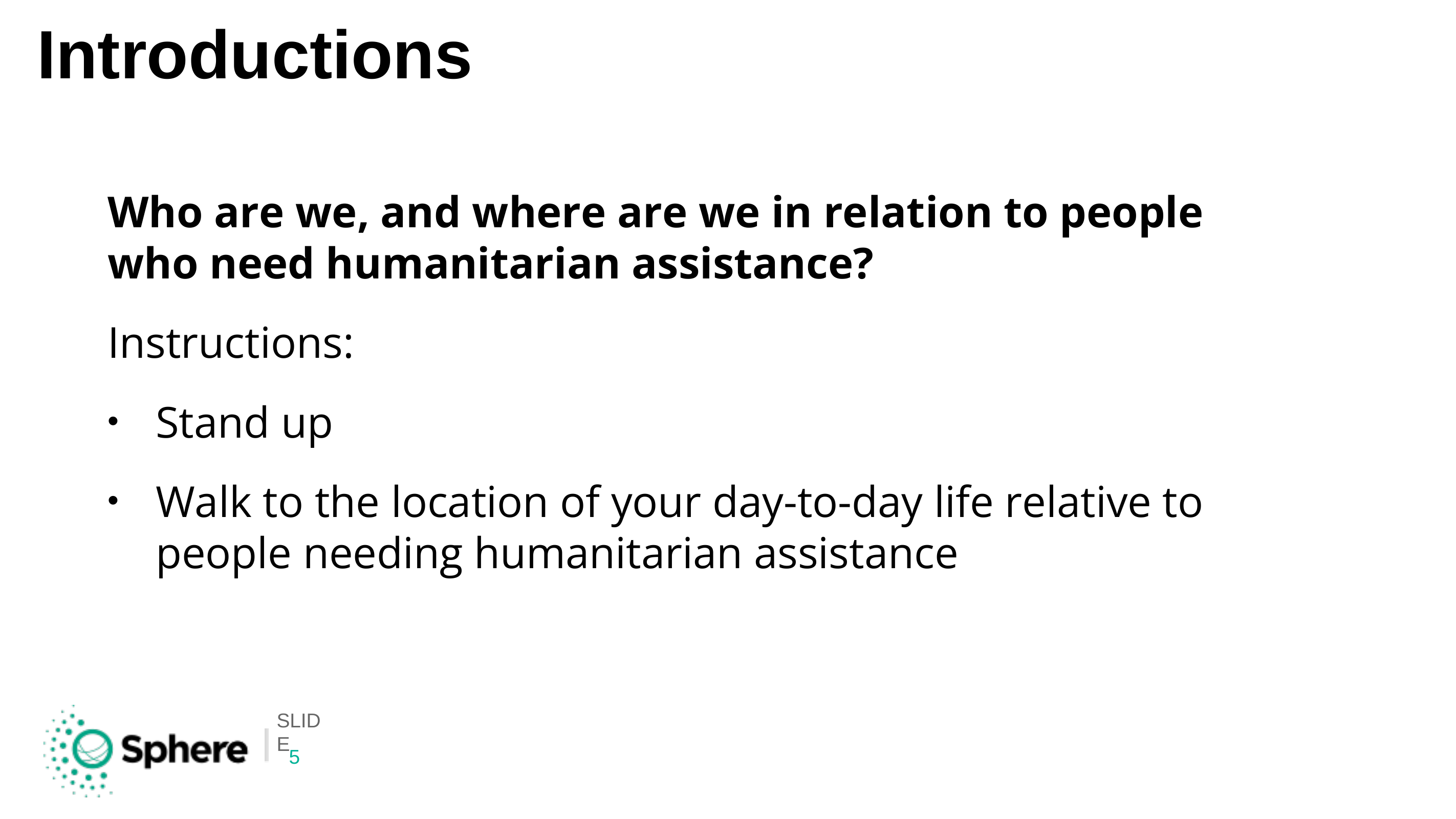

# Introductions

Who are we, and where are we in relation to people who need humanitarian assistance?
Instructions:
Stand up
Walk to the location of your day-to-day life relative to people needing humanitarian assistance
5